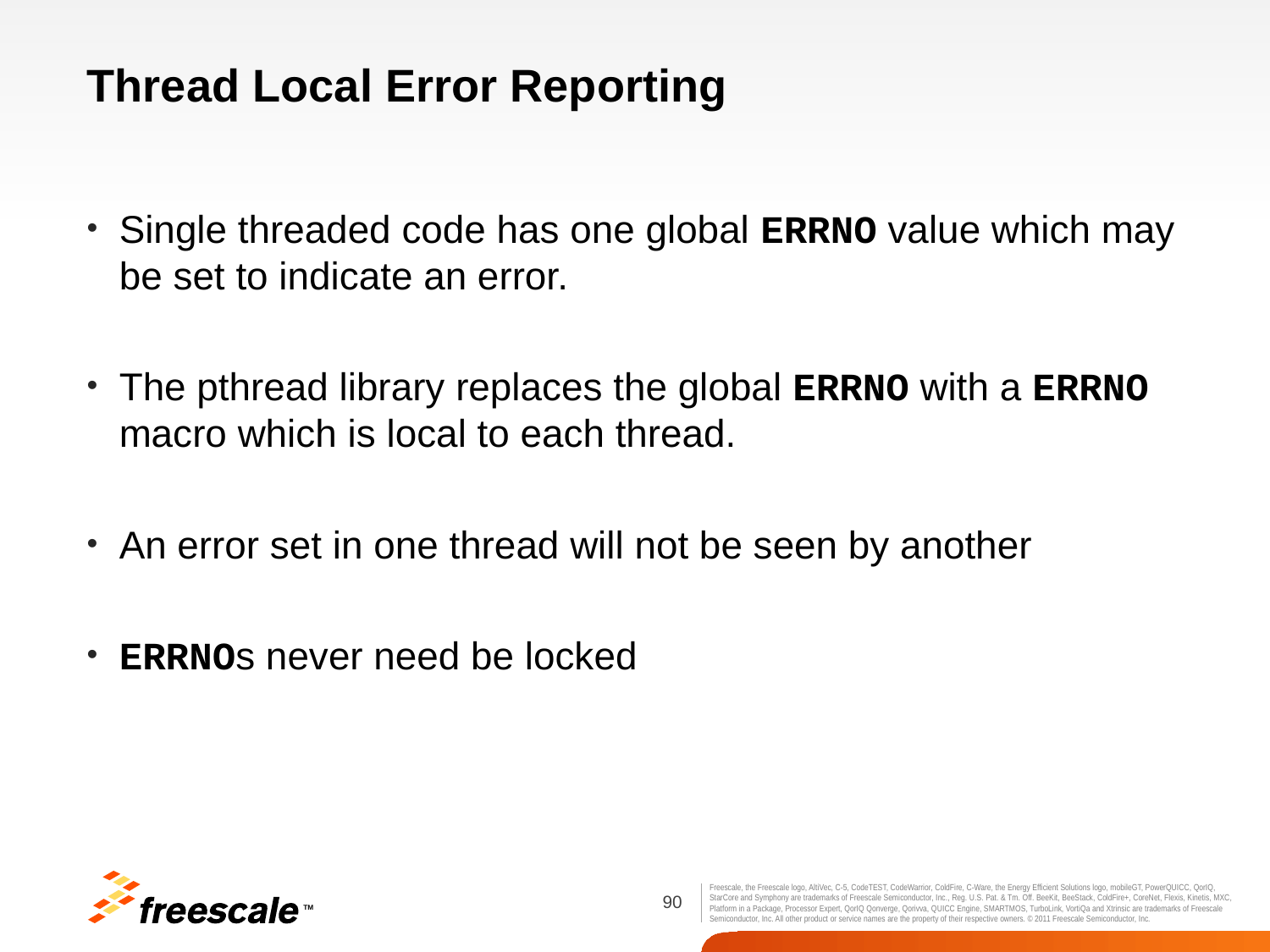

# Thread Local Error Reporting
Single threaded code has one global ERRNO value which may be set to indicate an error.
The pthread library replaces the global ERRNO with a ERRNO macro which is local to each thread.
An error set in one thread will not be seen by another
ERRNOs never need be locked